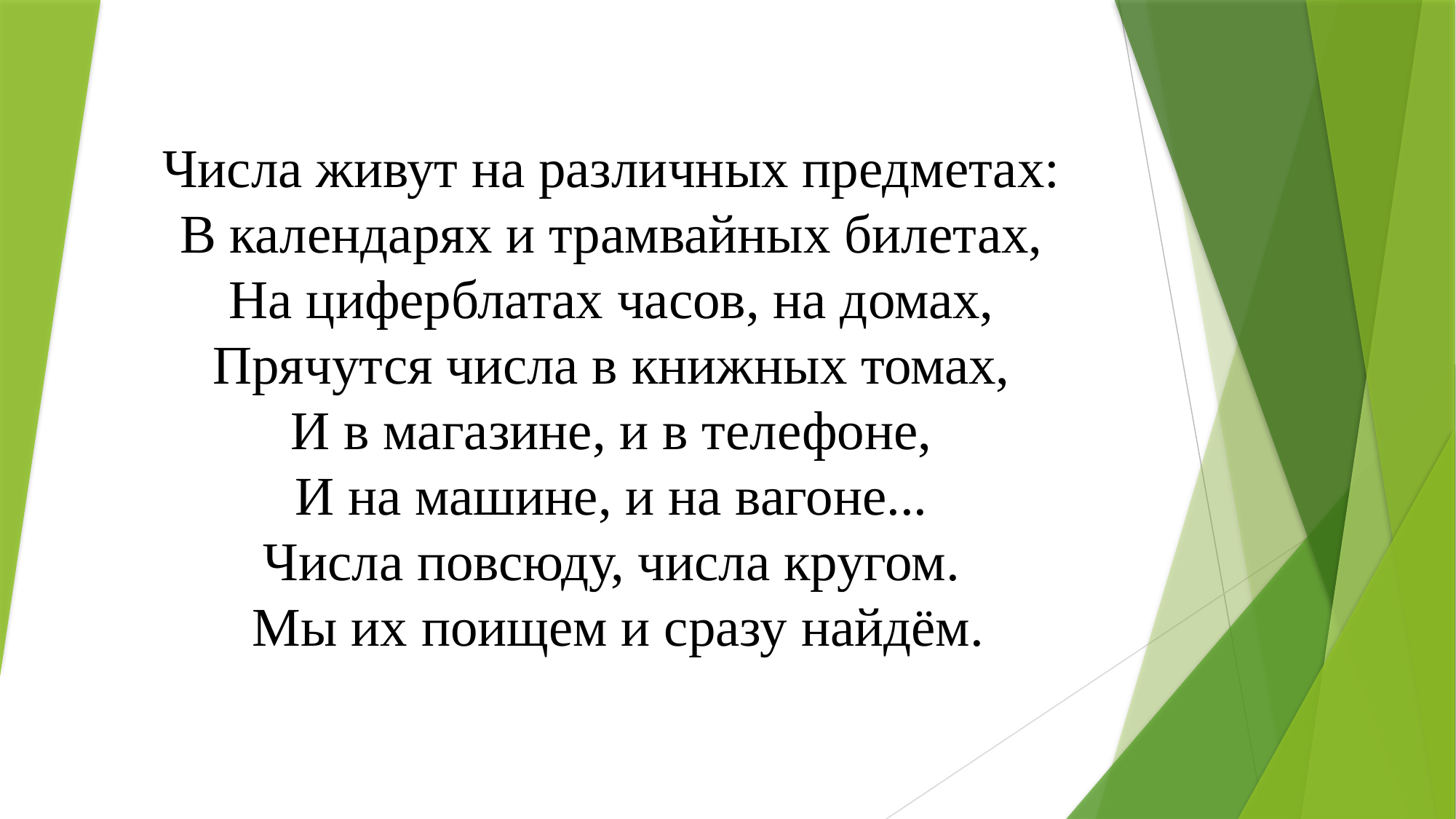

# Числа живут на различных предметах: В календарях и трамвайных билетах, На циферблатах часов, на домах, Прячутся числа в книжных томах, И в магазине, и в телефоне, И на машине, и на вагоне... Числа повсюду, числа кругом. Мы их поищем и сразу найдём.